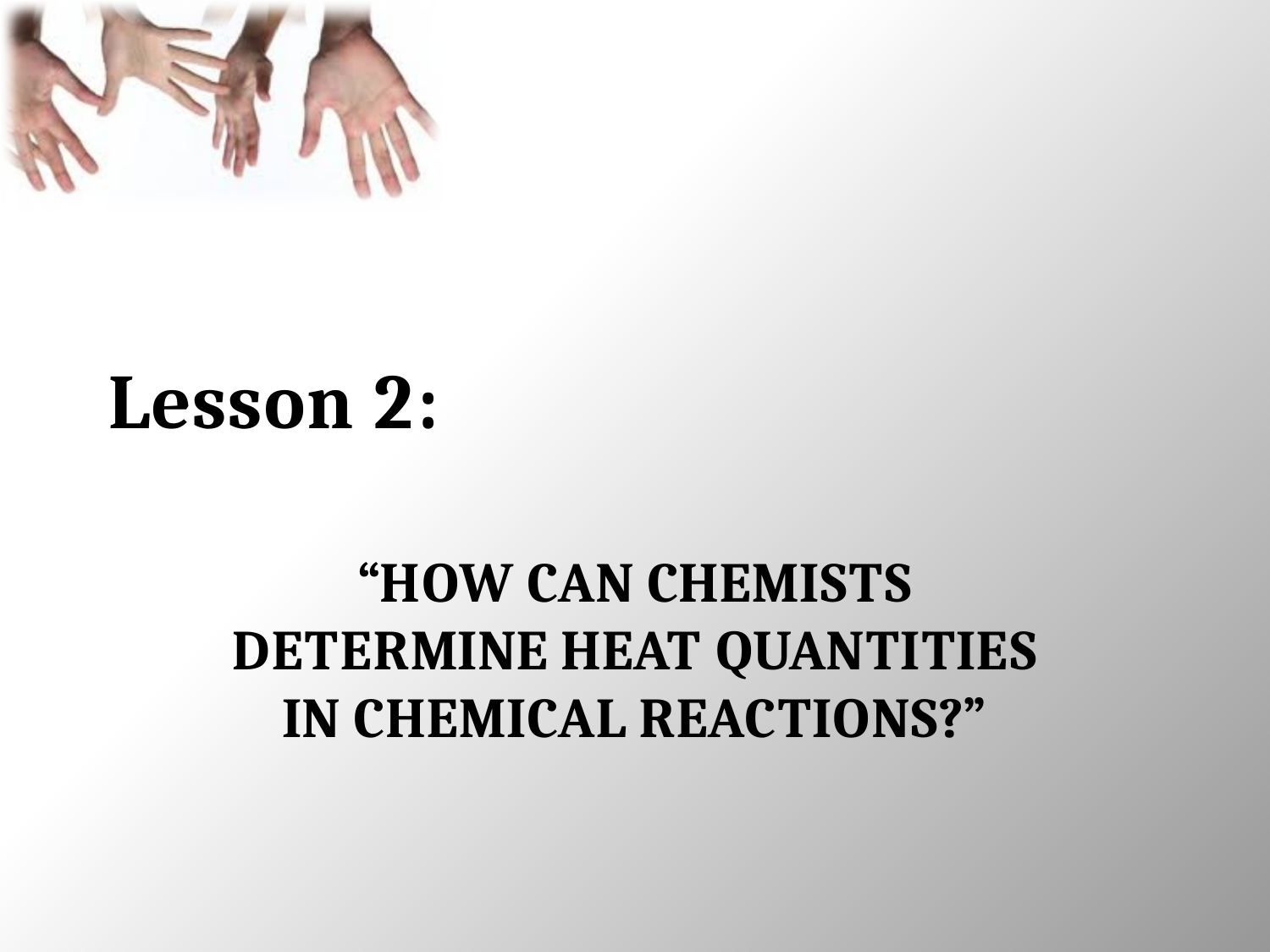

# Lesson 2:
“How can chemists determine heat quantities in chemical reactions?”